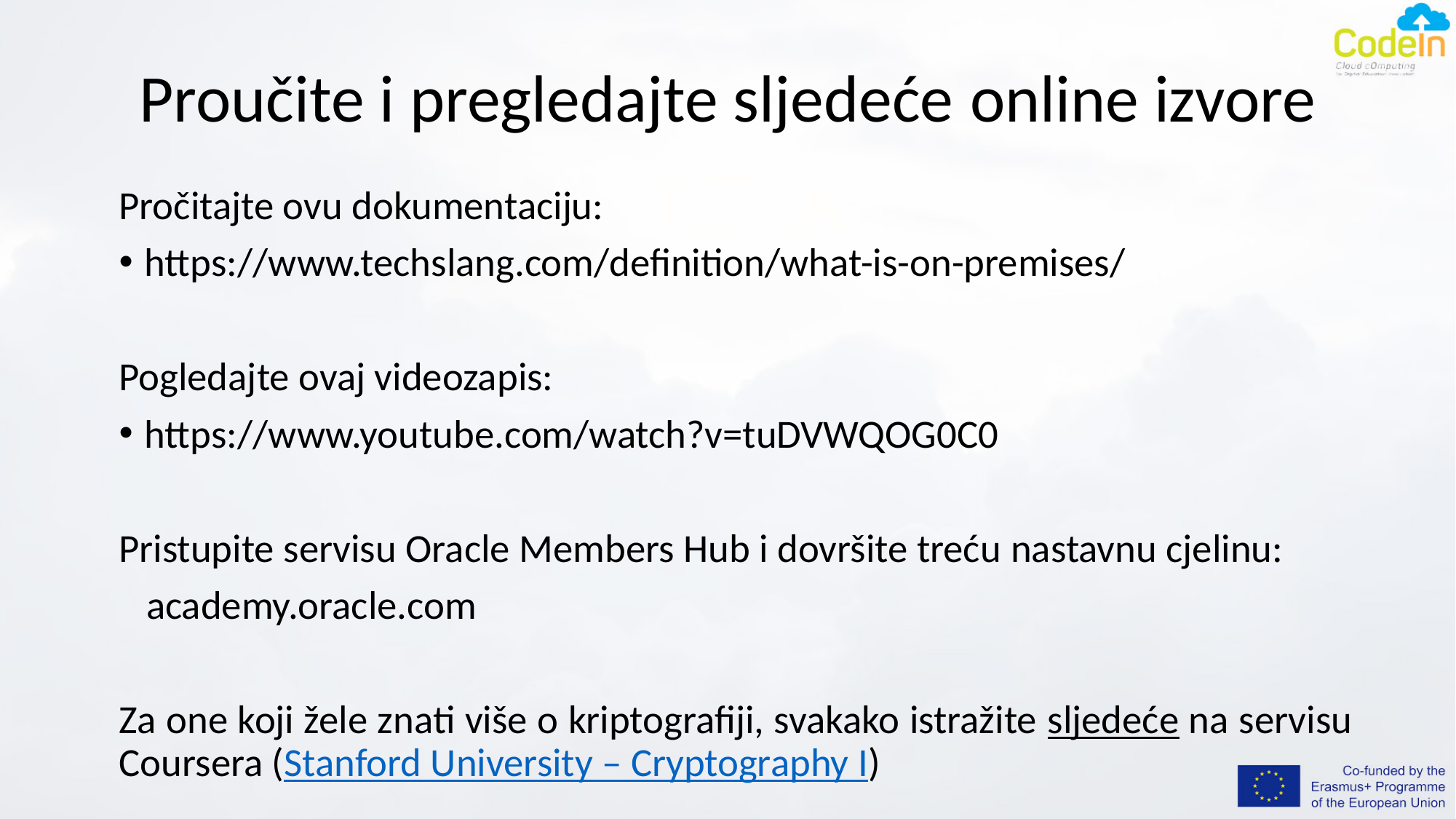

# Proučite i pregledajte sljedeće online izvore
Pročitajte ovu dokumentaciju:
https://www.techslang.com/definition/what-is-on-premises/

Pogledajte ovaj videozapis:
https://www.youtube.com/watch?v=tuDVWQOG0C0

Pristupite servisu Oracle Members Hub i dovršite treću nastavnu cjelinu:
   academy.oracle.com

Za one koji žele znati više o kriptografiji, svakako istražite sljedeće na servisu Coursera (Stanford University – Cryptography I)